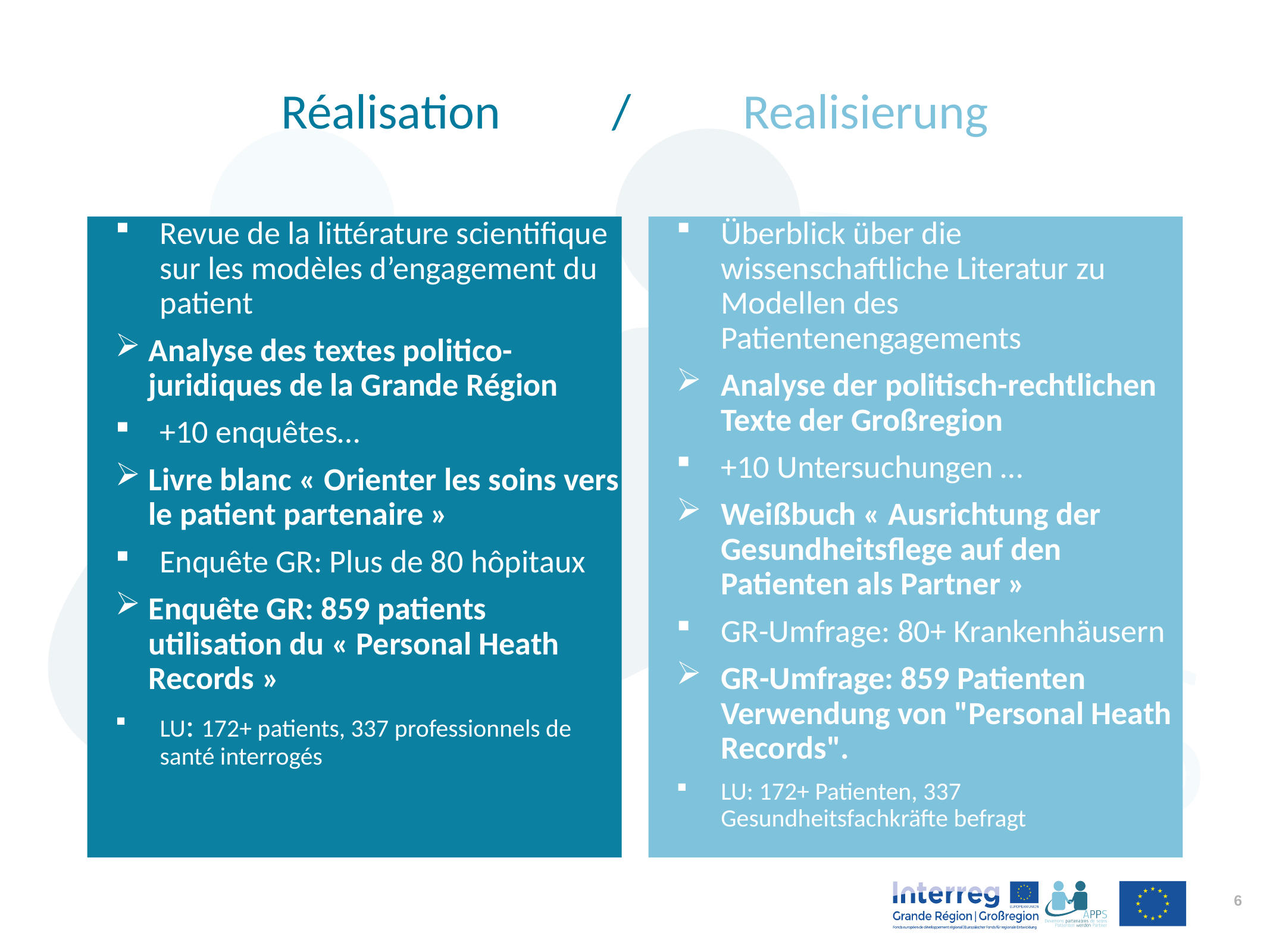

Réalisation          /          Realisierung
# Revue de la littérature scientifique sur les modèles d’engagement du patient
Analyse des textes politico-juridiques de la Grande Région
+10 enquêtes…
Livre blanc « Orienter les soins vers le patient partenaire »
Enquête GR: Plus de 80 hôpitaux
Enquête GR: 859 patients utilisation du « Personal Heath Records »
LU: 172+ patients, 337 professionnels de santé interrogés
Überblick über die wissenschaftliche Literatur zu Modellen des Patientenengagements
Analyse der politisch-rechtlichen Texte der Großregion
+10 Untersuchungen …
Weißbuch « Ausrichtung der Gesundheitsflege auf den Patienten als Partner »
GR-Umfrage: 80+ Krankenhäusern
GR-Umfrage: 859 Patienten Verwendung von "Personal Heath Records".
LU: 172+ Patienten, 337 Gesundheitsfachkräfte befragt
6